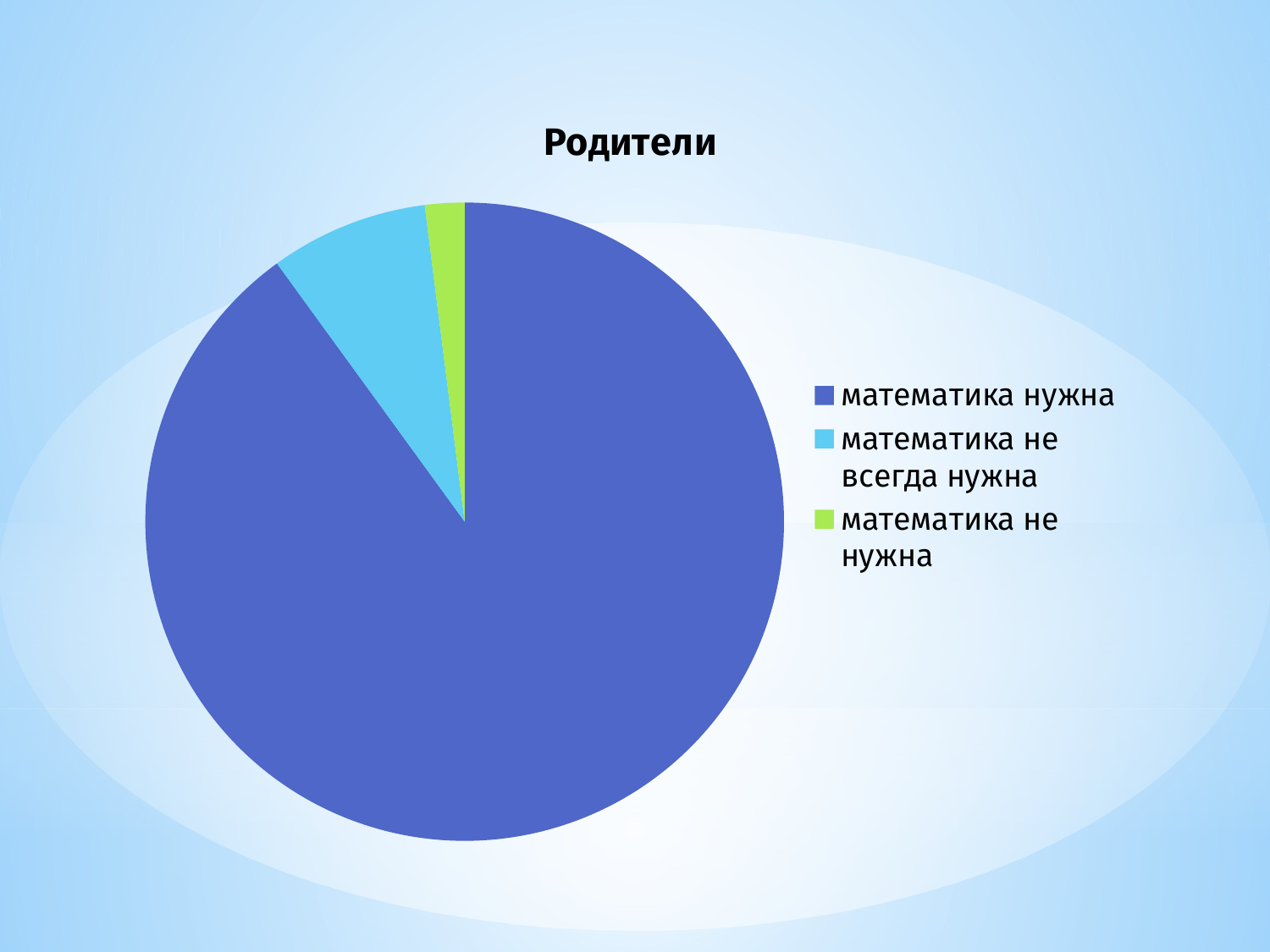

### Chart:

| Category | Родители  |
|---|---|
| математика нужна  | 90.0 |
| математика не всегда нужна | 8.0 |
| математика не нужна | 2.0 |